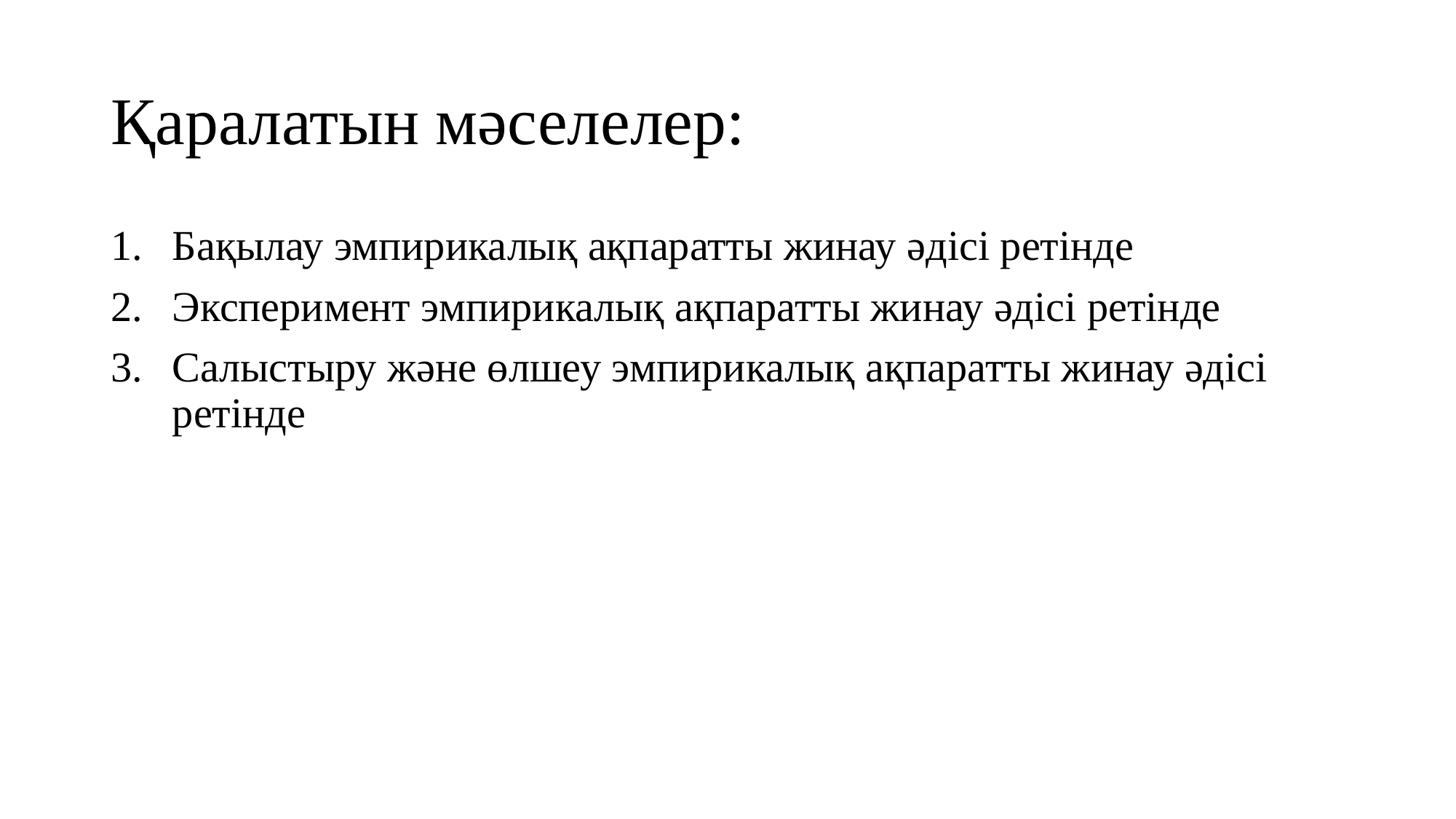

# Қаралатын мәселелер:
Бақылау эмпирикалық ақпаратты жинау әдісі ретінде
Эксперимент эмпирикалық ақпаратты жинау әдісі ретінде
Салыстыру және өлшеу эмпирикалық ақпаратты жинау әдісі ретінде